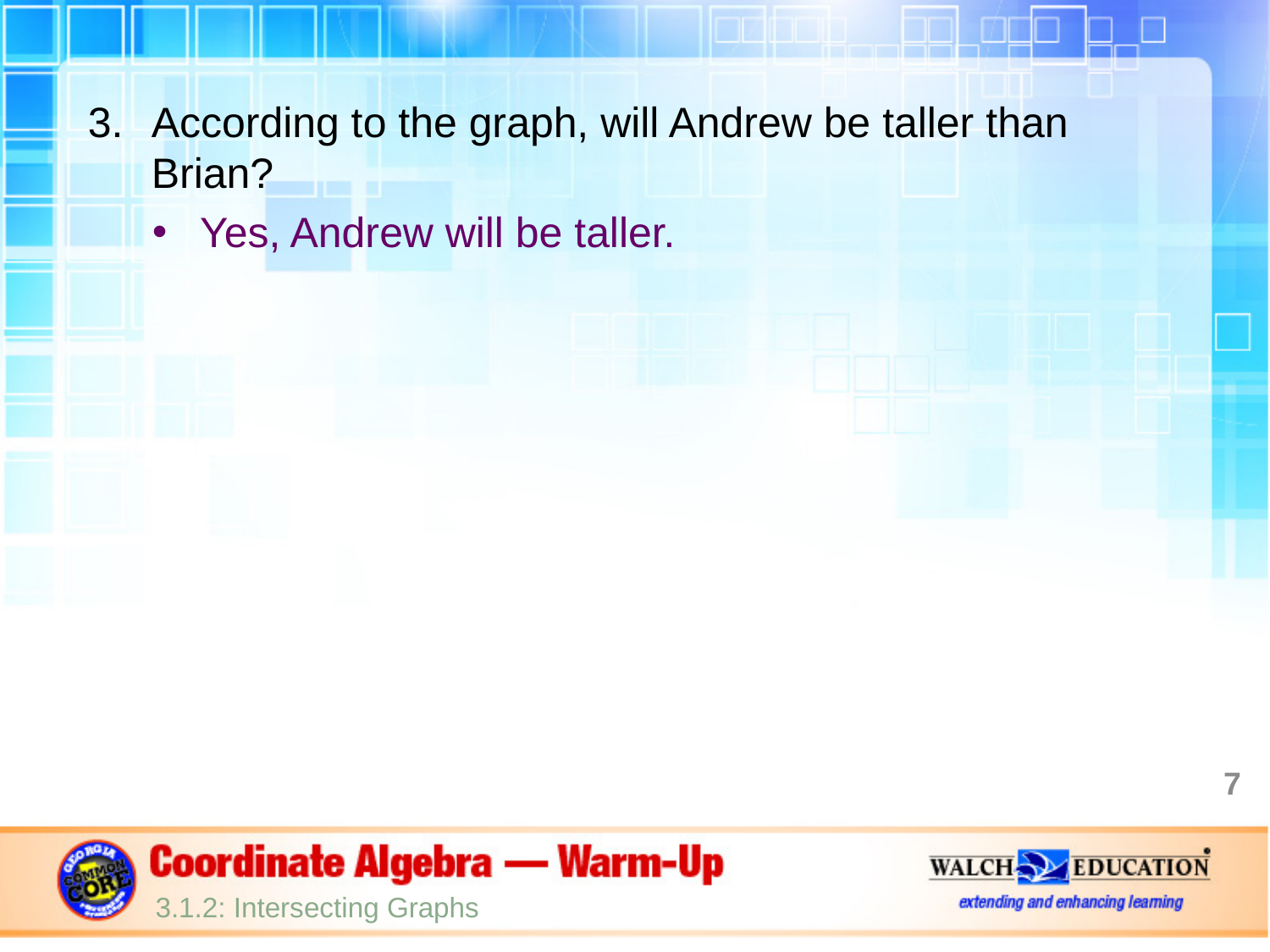

According to the graph, will Andrew be taller than Brian?
Yes, Andrew will be taller.

7

3.1.2: Intersecting Graphs